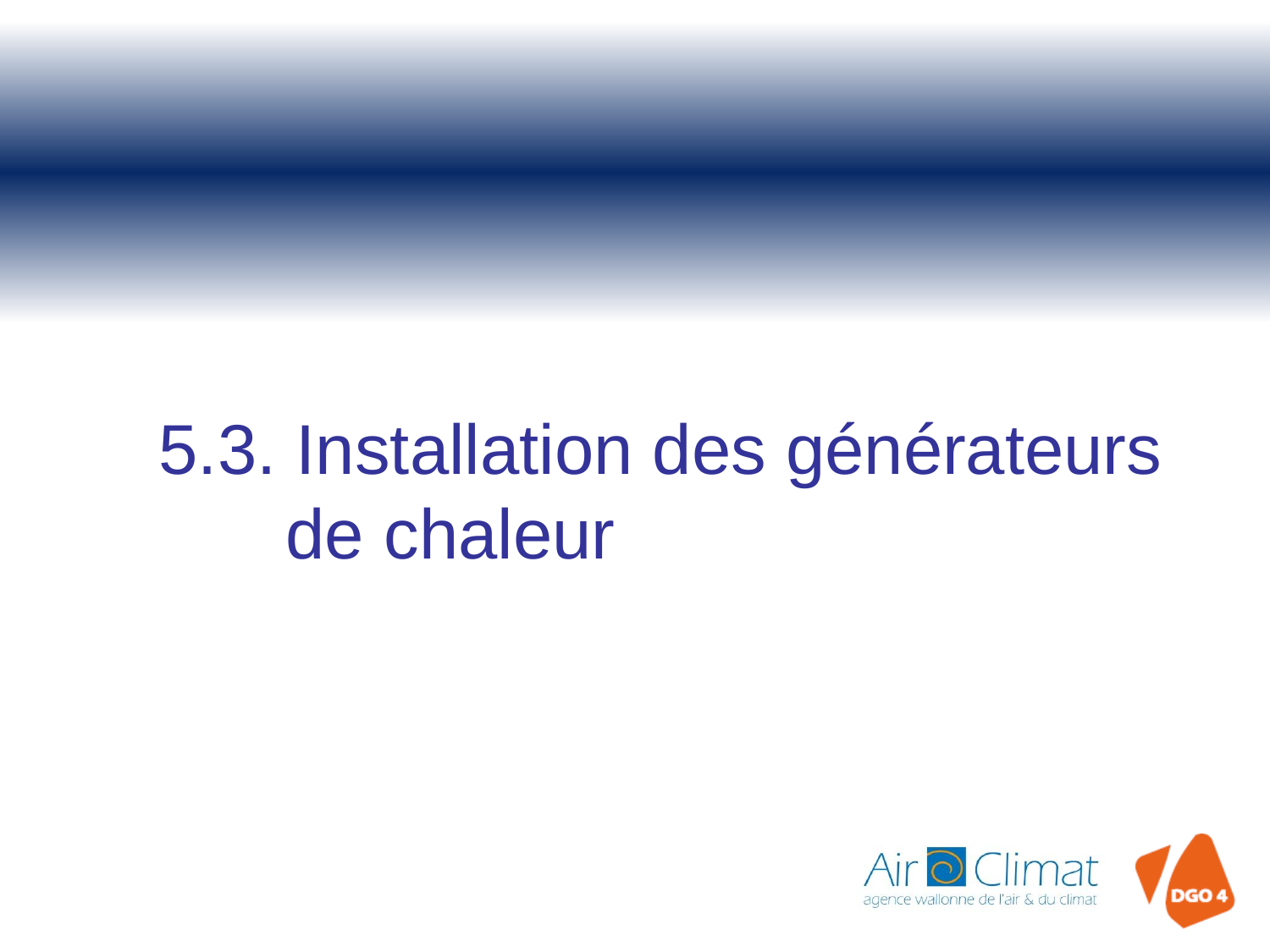

# 5.3. Installation des générateurs 	de chaleur